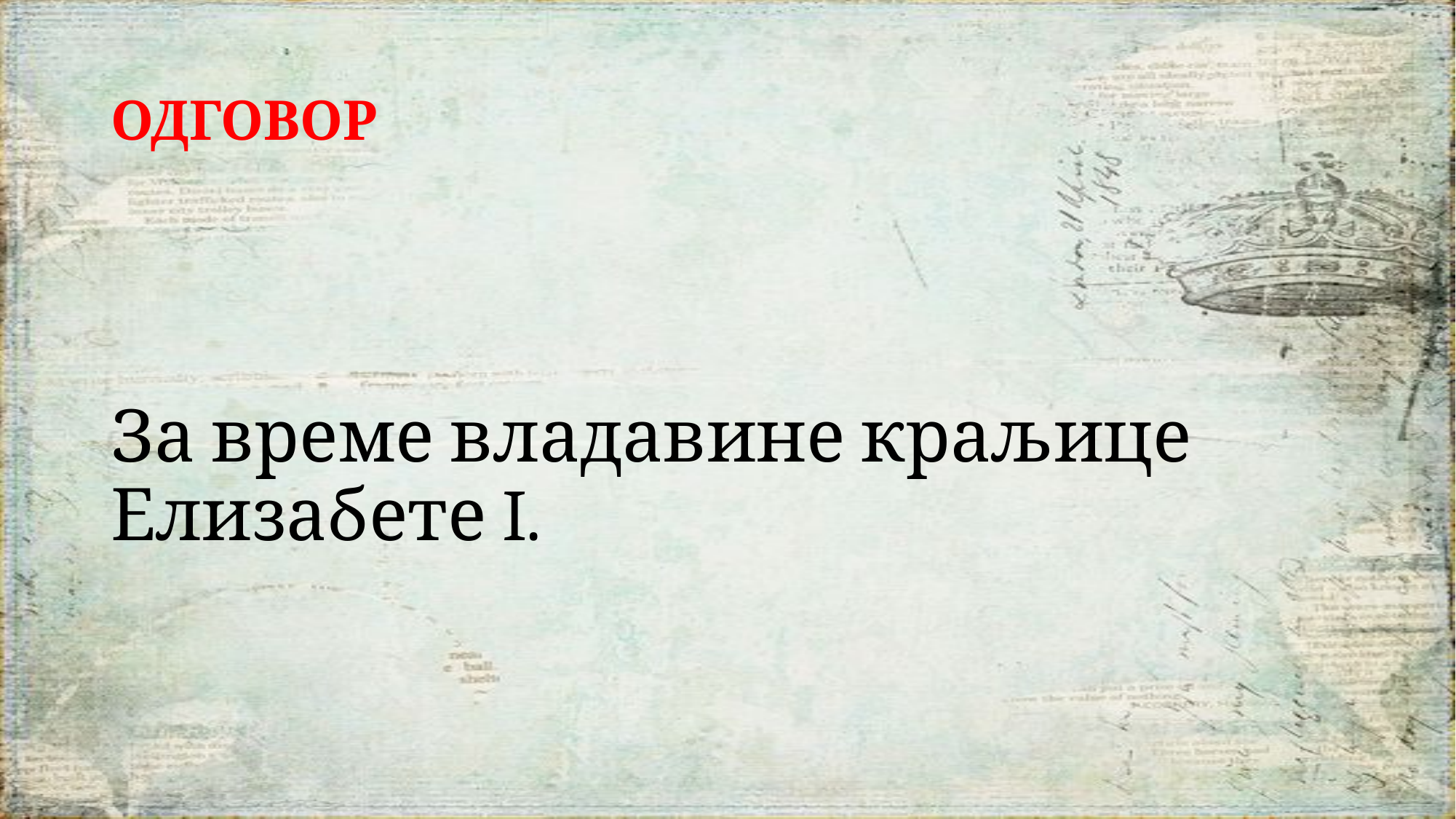

# ОДГОВОР
За време владавине краљице Елизабете I.